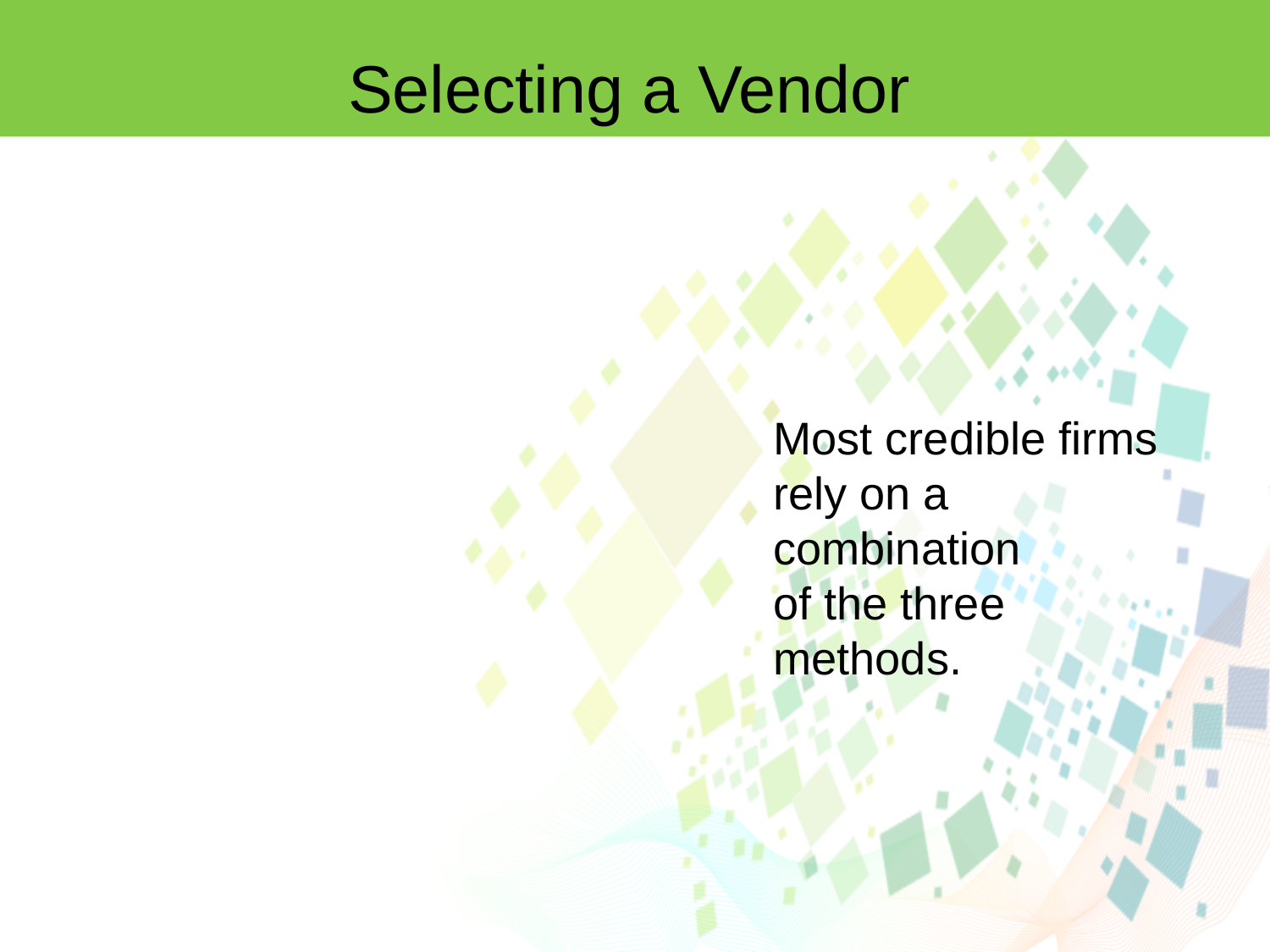

Selecting a Vendor
Most credible firms rely on a combination
of the three methods.